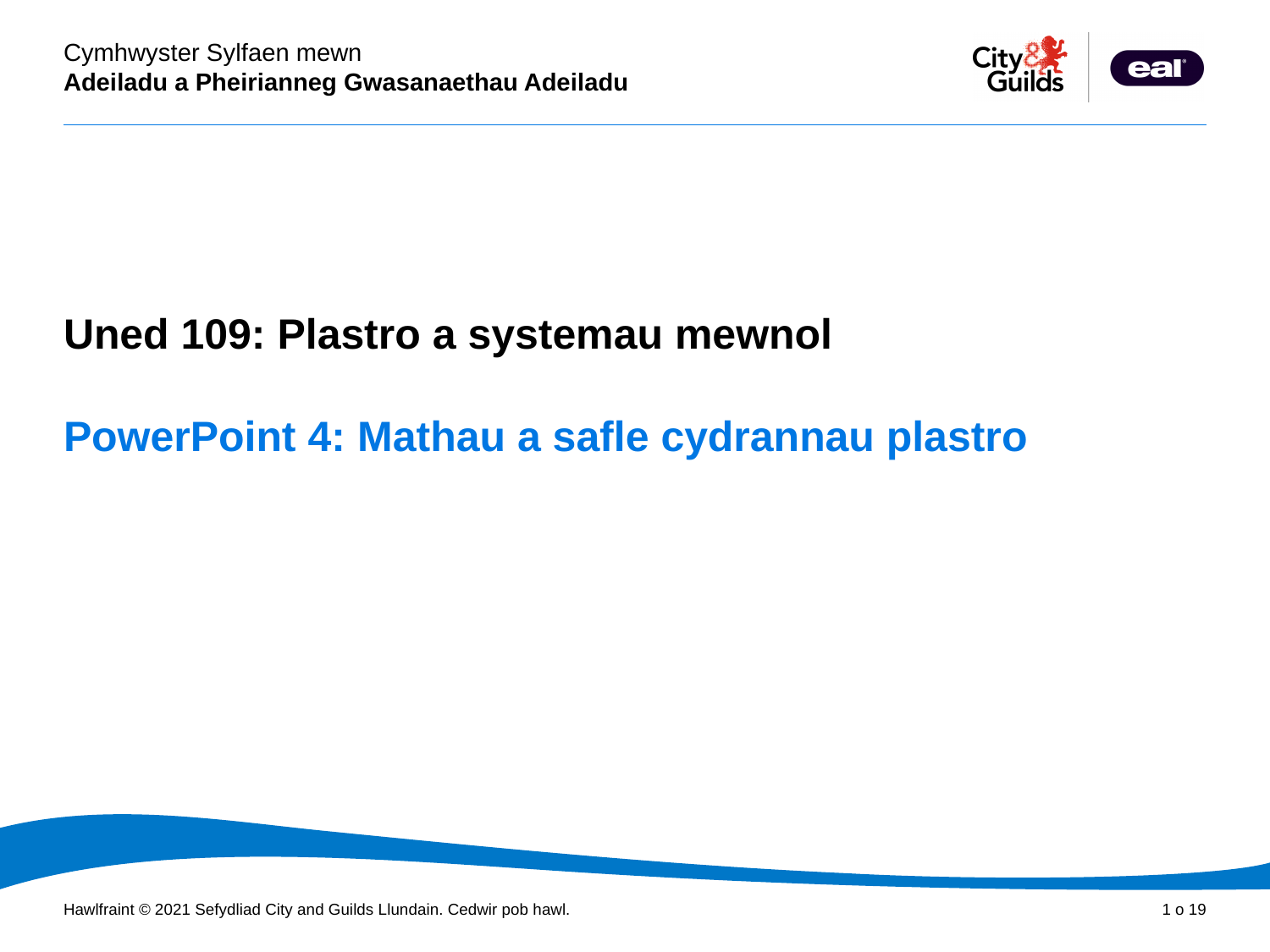

Cyflwyniad PowerPoint
Uned 109: Plastro a systemau mewnol
# PowerPoint 4: Mathau a safle cydrannau plastro